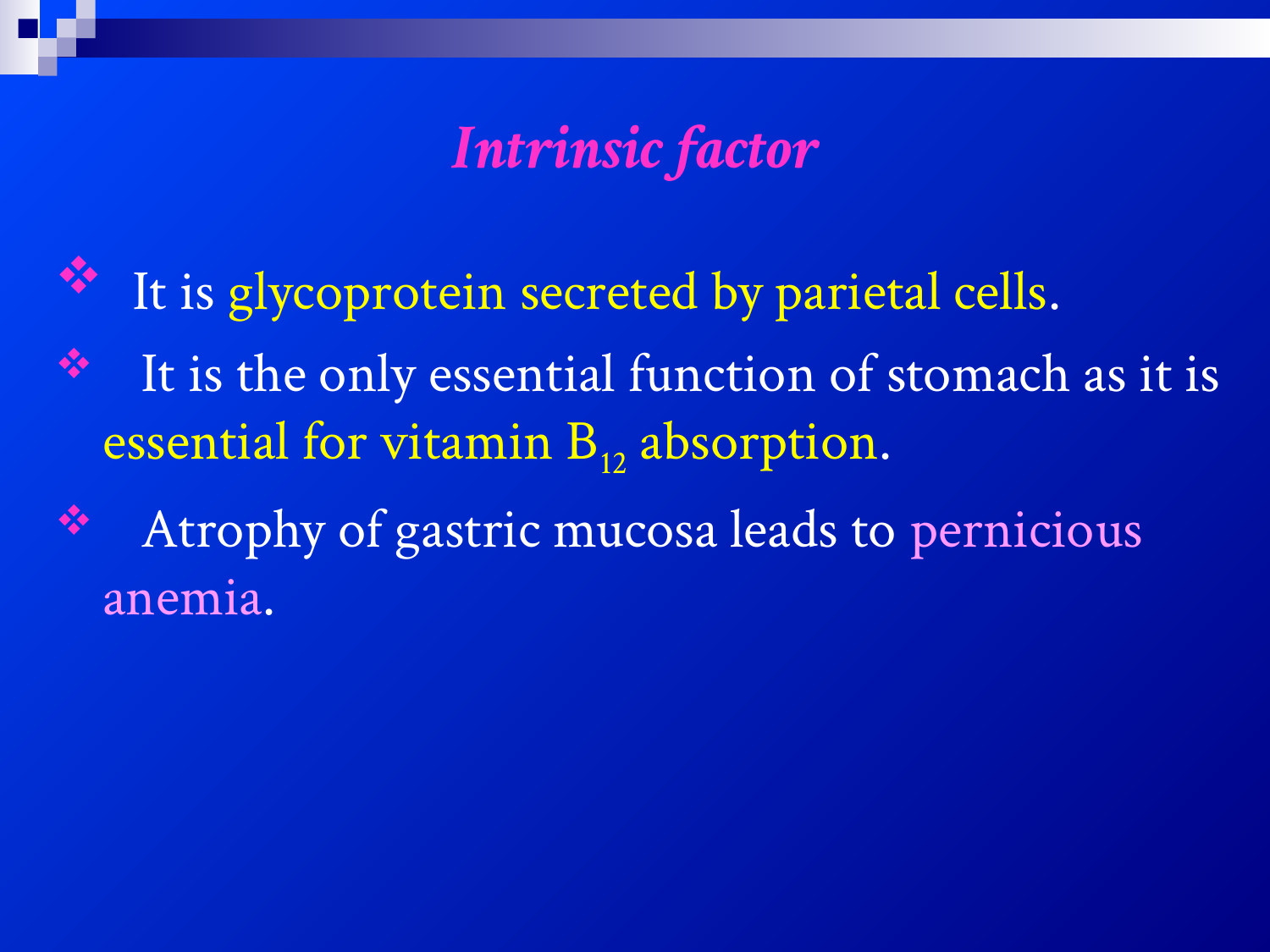

# Intrinsic factor
  It is glycoprotein secreted by parietal cells.
   It is the only essential function of stomach as it is essential for vitamin B12 absorption.
   Atrophy of gastric mucosa leads to pernicious anemia.